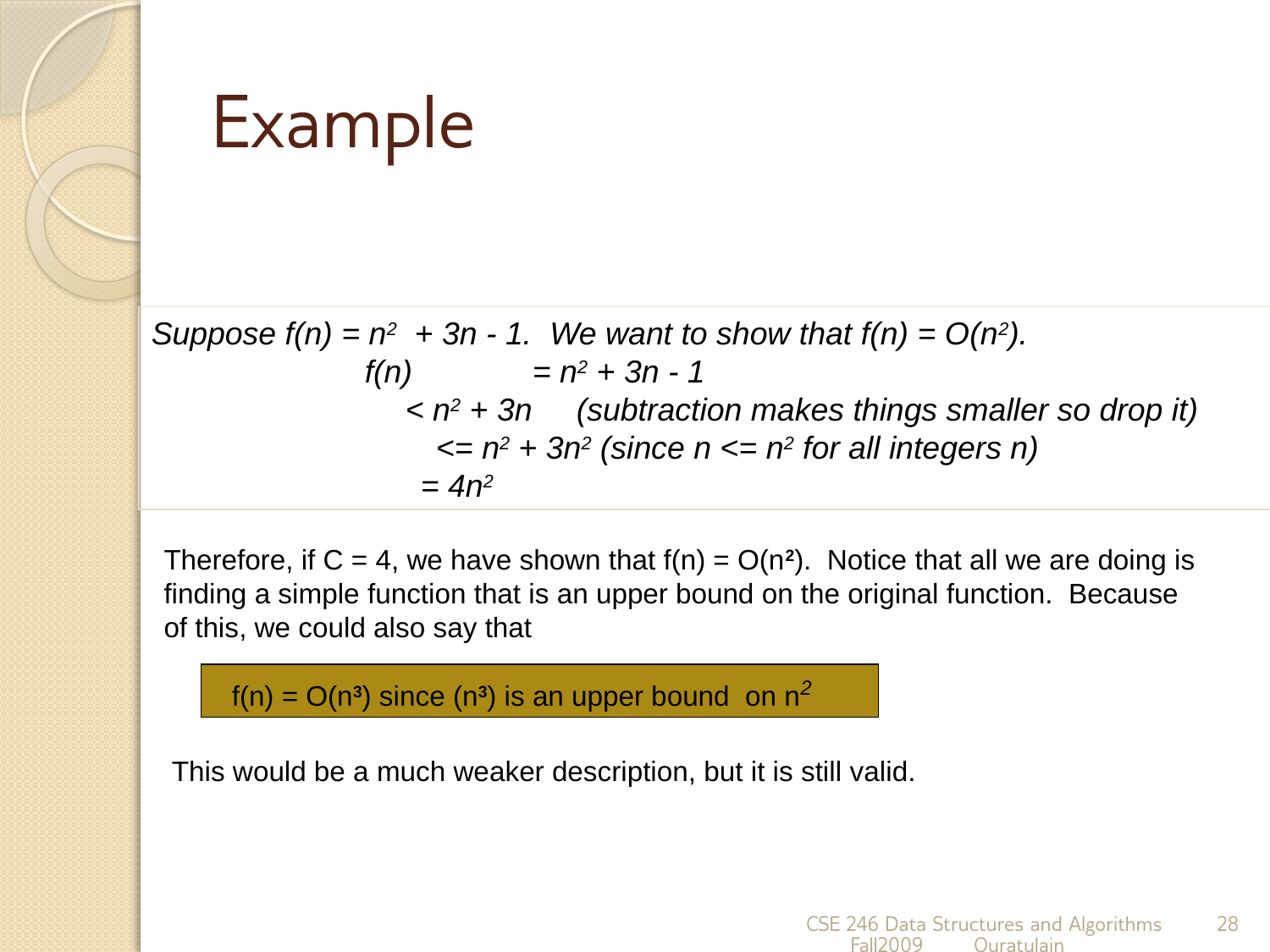

# Example
Suppose f(n) = n2  + 3n - 1.  We want to show that f(n) = O(n2).
                        f(n) 	= n2 + 3n - 1
		< n2 + 3n     (subtraction makes things smaller so drop it)
                                <= n2 + 3n2 (since n <= n2 for all integers n)
	                = 4n2
Therefore, if C = 4, we have shown that f(n) = O(n2).  Notice that all we are doing is finding a simple function that is an upper bound on the original function.  Because of this, we could also say that

 This would be a much weaker description, but it is still valid.

 f(n) = O(n3) since (n3) is an upper bound  on n2
CSE 246 Data Structures and Algorithms          Fall2009        Quratulain
28